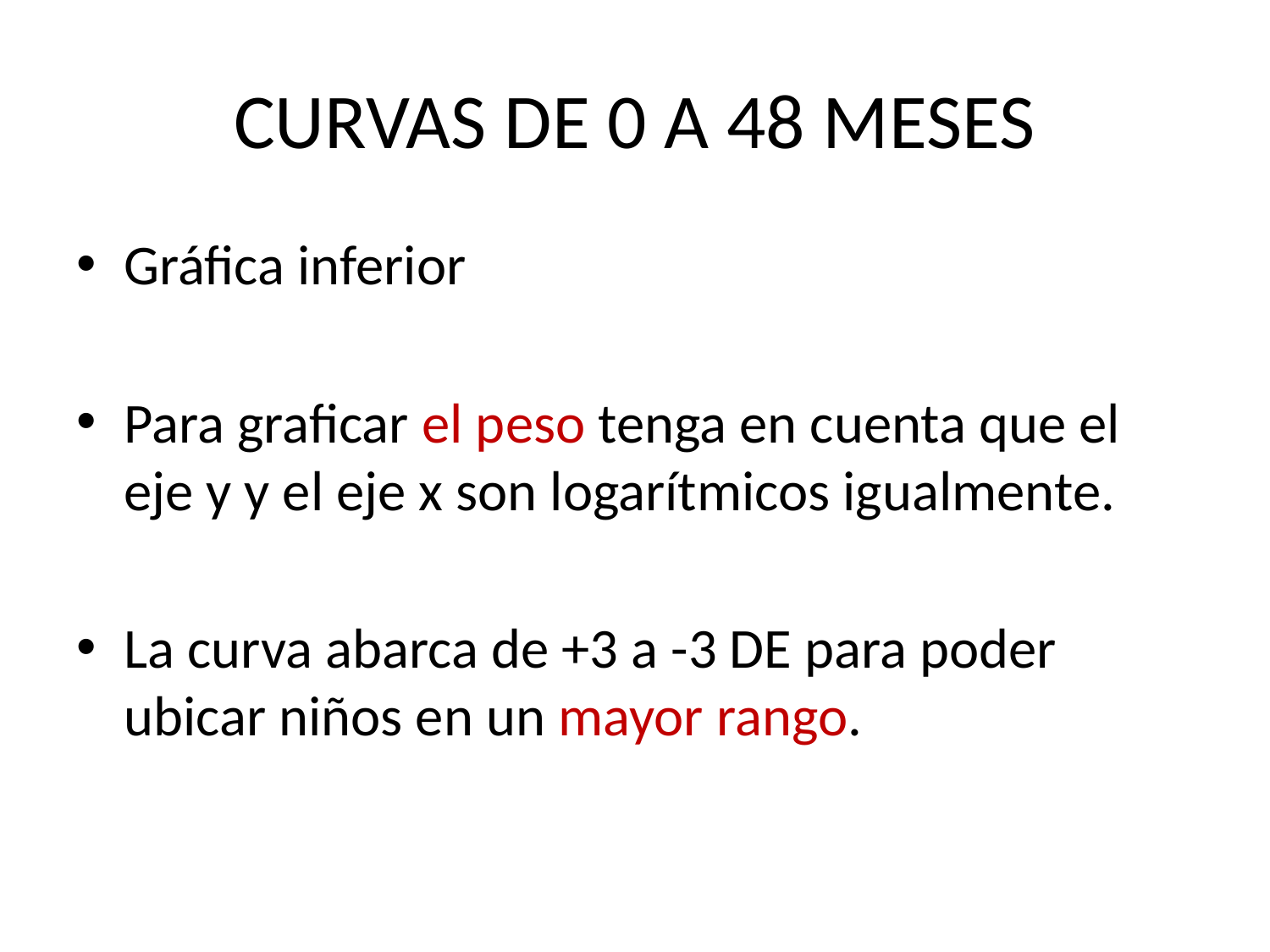

# CURVAS DE 0 A 48 MESES
Gráfica inferior

Para graficar el peso tenga en cuenta que el eje y y el eje x son logarítmicos igualmente.

La curva abarca de +3 a -3 DE para poder ubicar niños en un mayor rango.